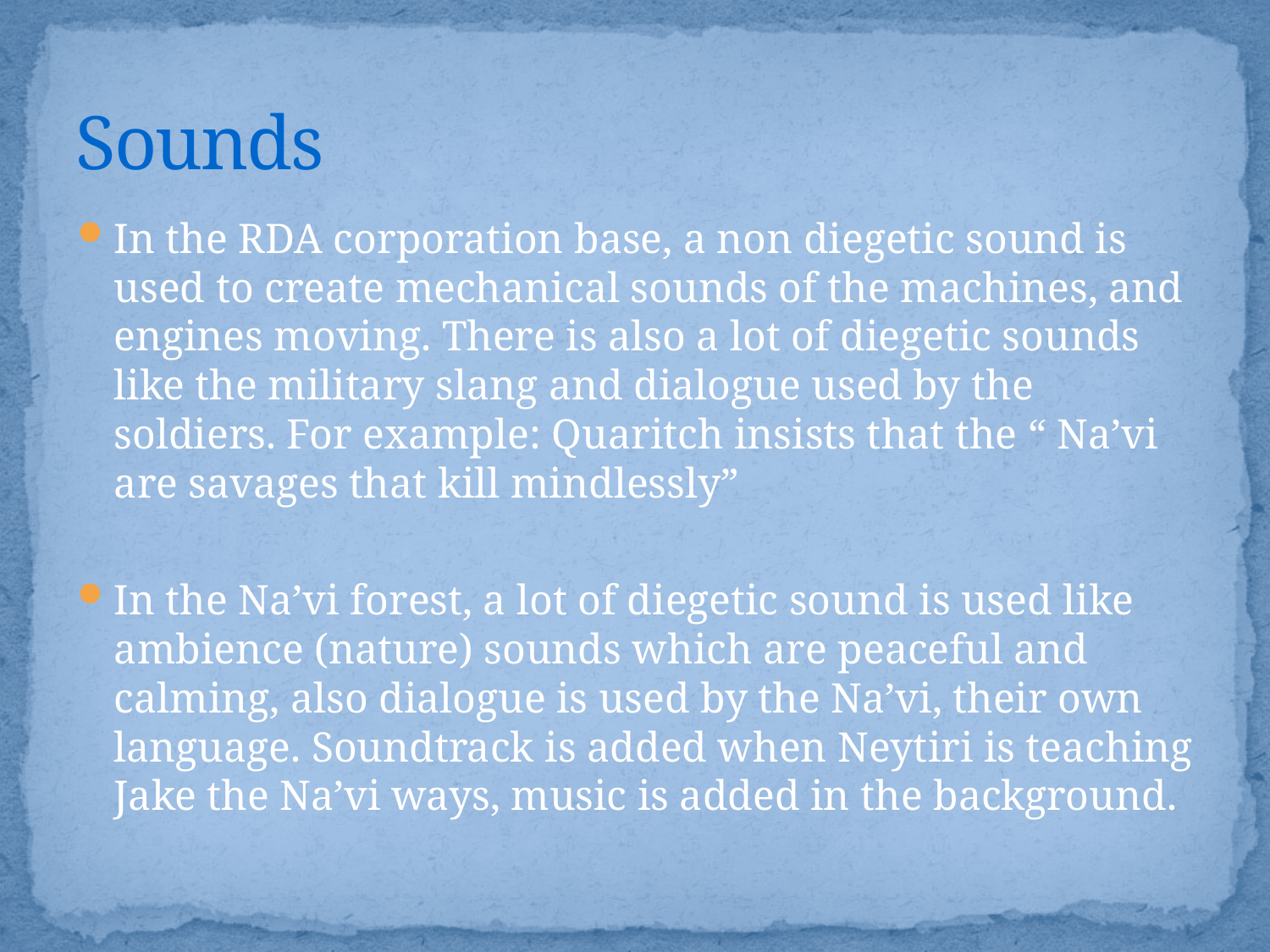

# Sounds
In the RDA corporation base, a non diegetic sound is used to create mechanical sounds of the machines, and engines moving. There is also a lot of diegetic sounds like the military slang and dialogue used by the soldiers. For example: Quaritch insists that the “ Na’vi are savages that kill mindlessly”

In the Na’vi forest, a lot of diegetic sound is used like ambience (nature) sounds which are peaceful and calming, also dialogue is used by the Na’vi, their own language. Soundtrack is added when Neytiri is teaching Jake the Na’vi ways, music is added in the background.